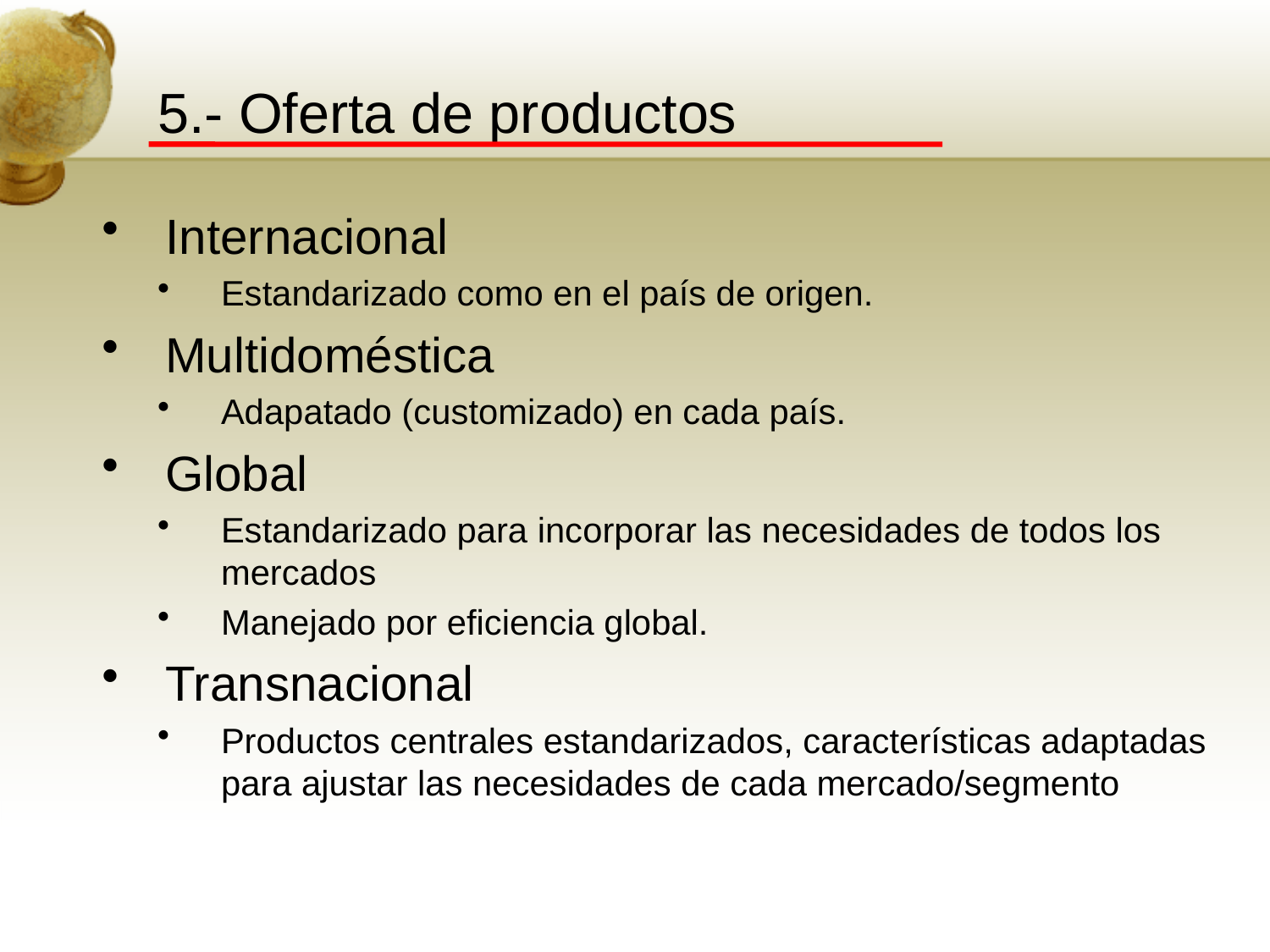

# 5.- Oferta de productos

Internacional
Estandarizado como en el país de origen.
Multidoméstica
Adapatado (customizado) en cada país.
Global
Estandarizado para incorporar las necesidades de todos los mercados
Manejado por eficiencia global.
Transnacional
Productos centrales estandarizados, características adaptadas para ajustar las necesidades de cada mercado/segmento